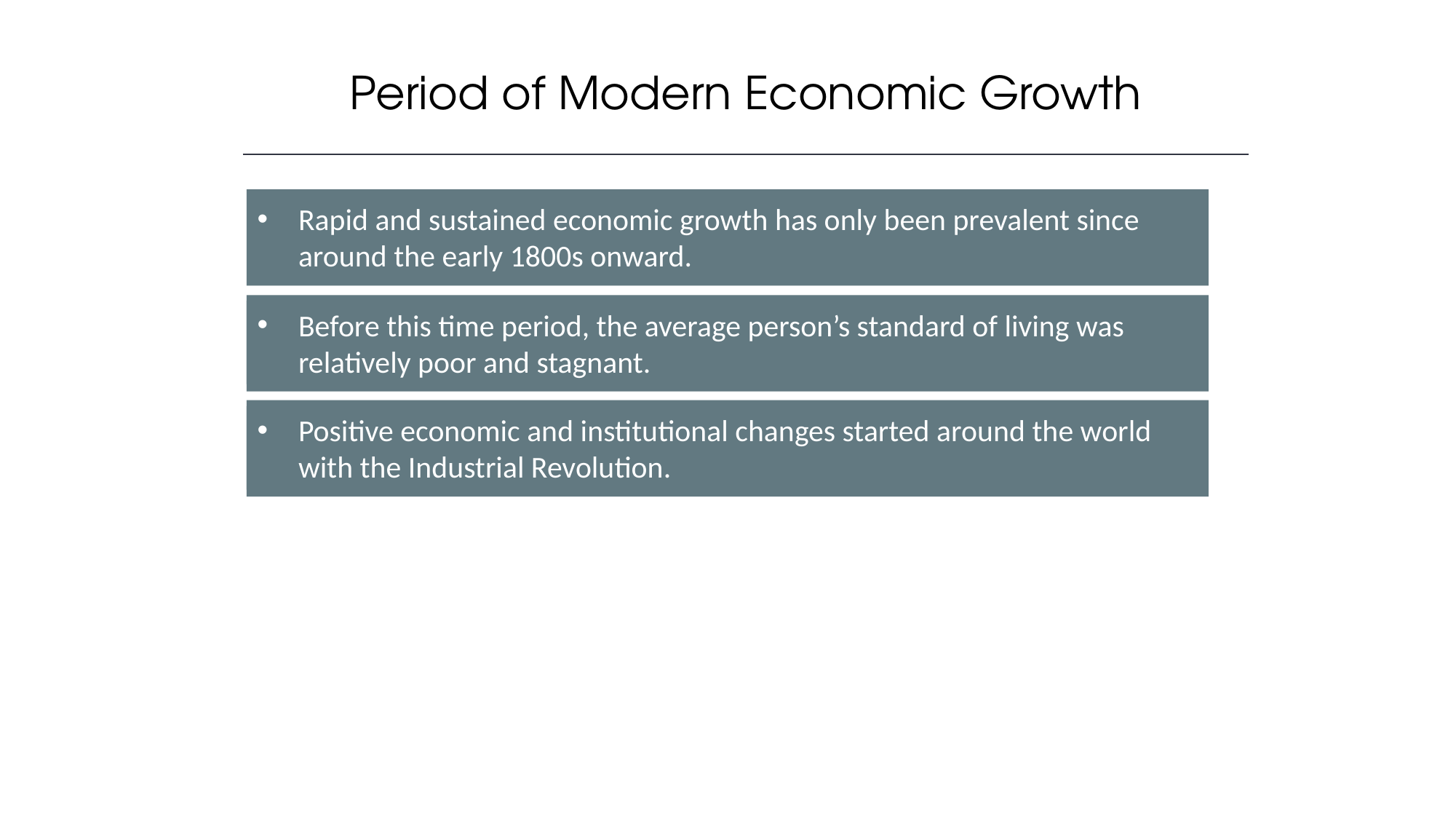

Period of Modern Economic Growth

Rapid and sustained economic growth has only been prevalent since around the early 1800s onward.

Before this time period, the average person’s standard of living was relatively poor and stagnant.

Positive economic and institutional changes started around the world with the Industrial Revolution.